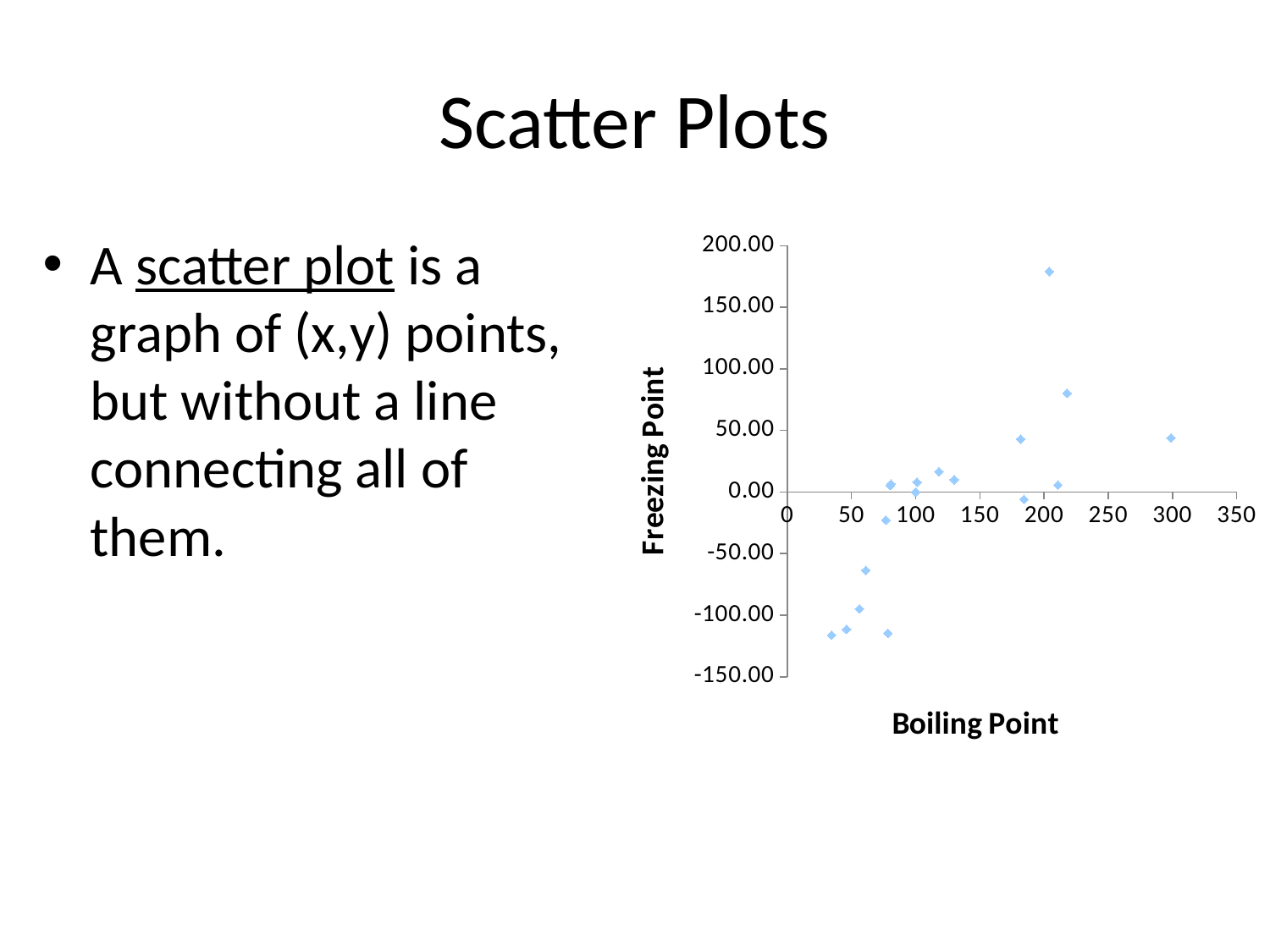

# Scatter Plots
A scatter plot is a graph of (x,y) points, but without a line connecting all of them.

### Chart

| Category | Freezing Point (°C) |
|---|---|